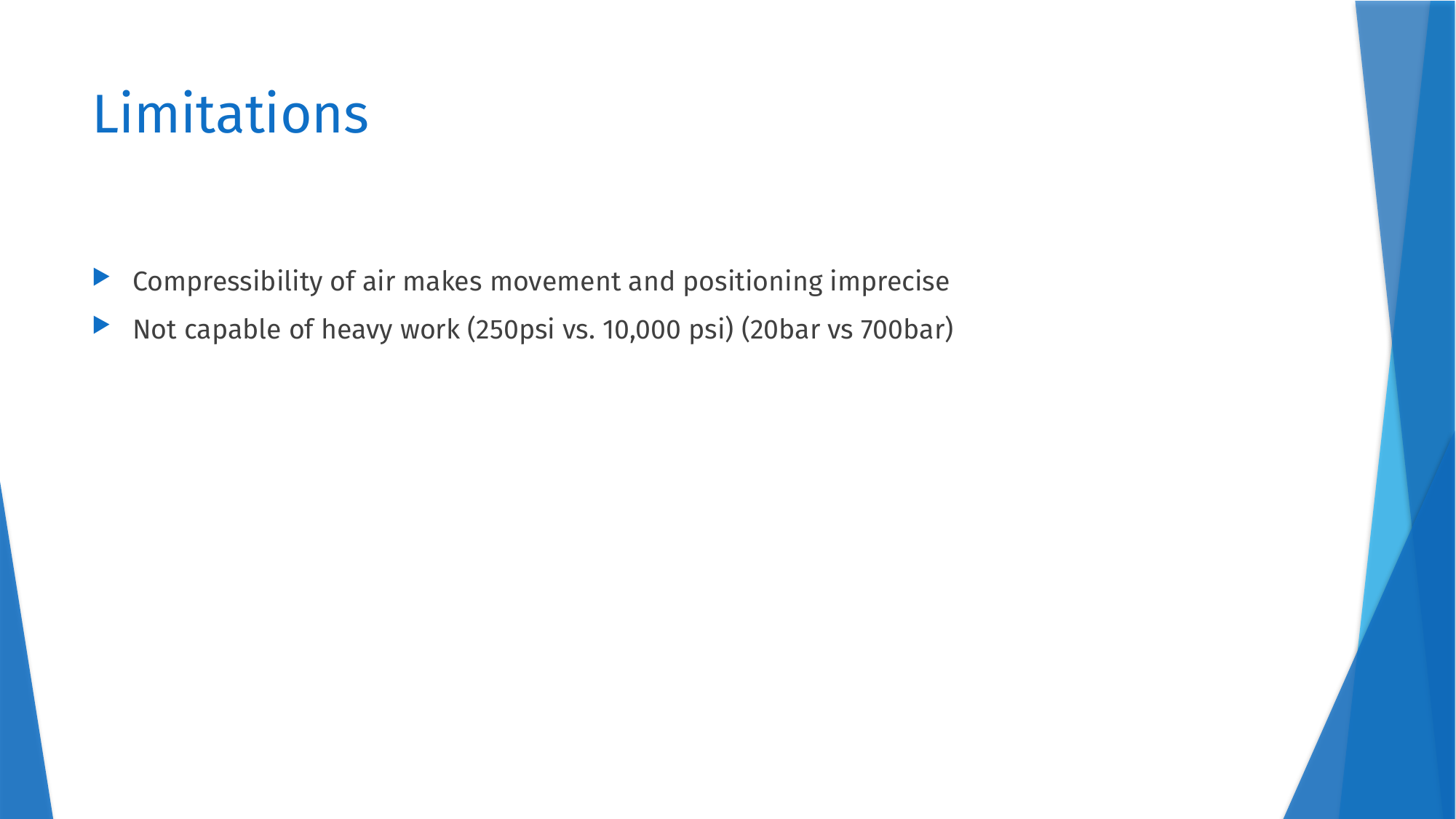

# Limitations
Compressibility of air makes movement and positioning imprecise
Not capable of heavy work (250psi vs. 10,000 psi) (20bar vs 700bar)